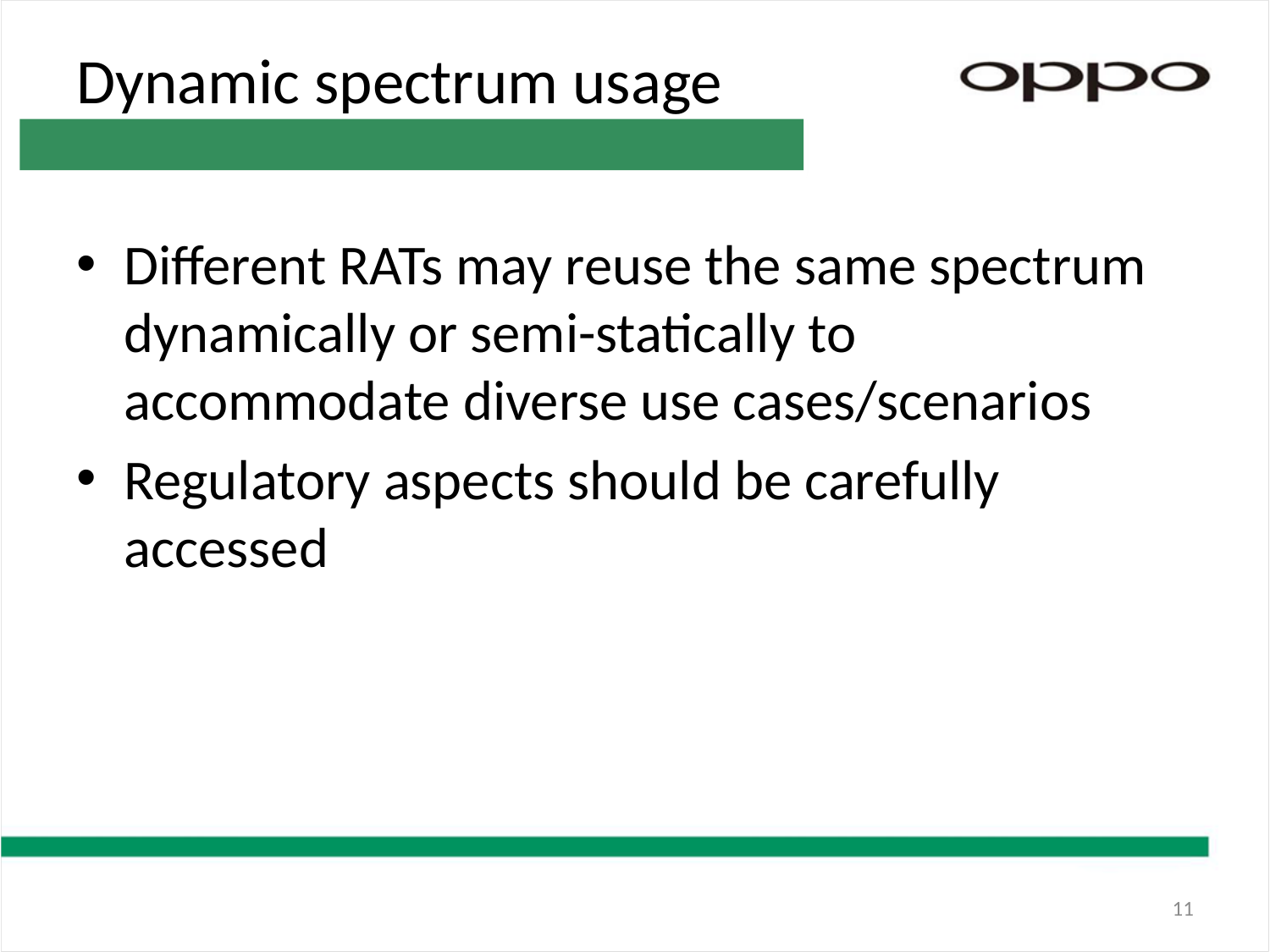

# Dynamic spectrum usage
Different RATs may reuse the same spectrum dynamically or semi-statically to accommodate diverse use cases/scenarios
Regulatory aspects should be carefully accessed
11